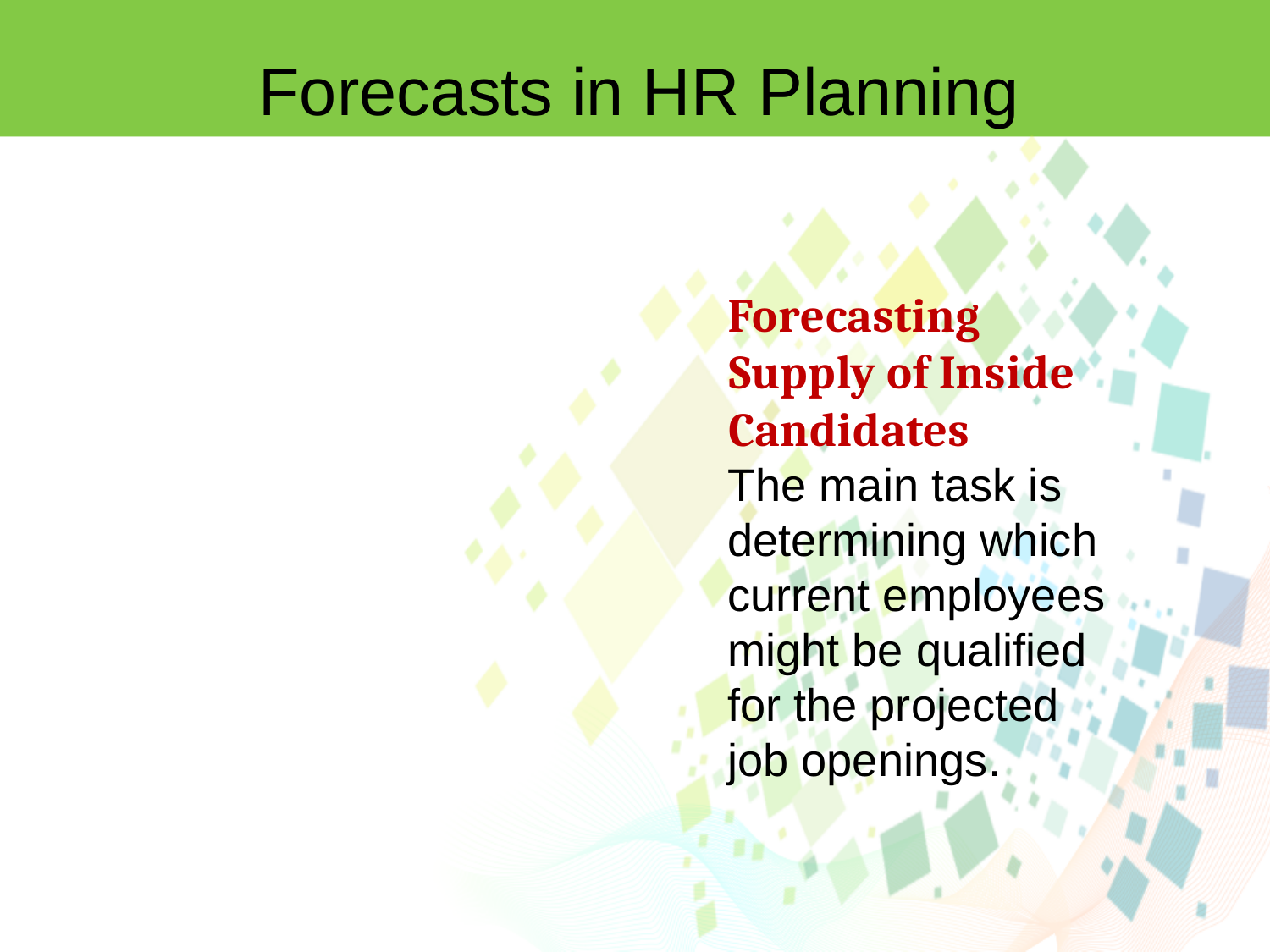

Forecasts in HR Planning
Forecasting Supply of Inside Candidates
The main task is determining which current employees might be qualified for the projected job openings.